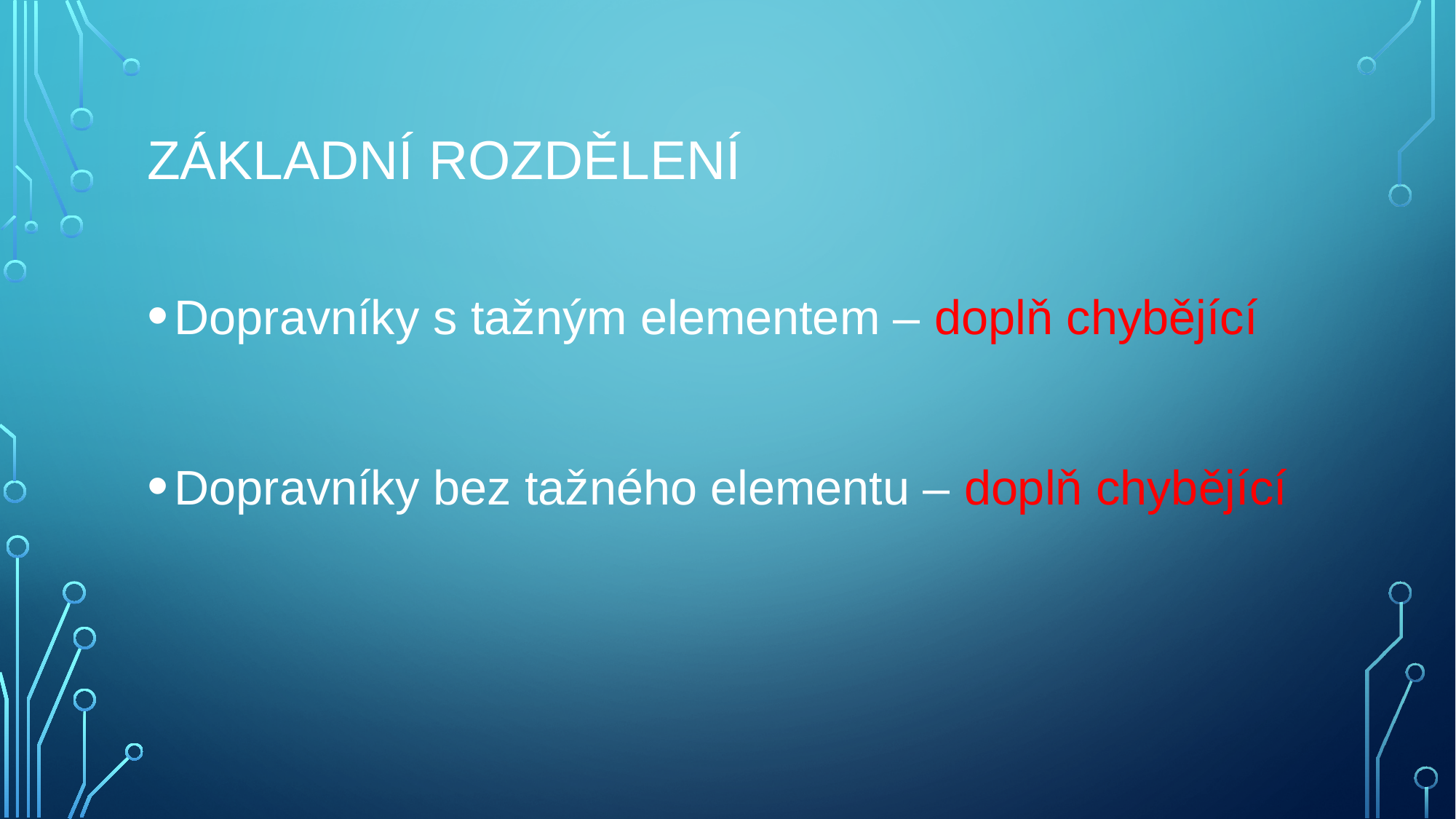

# Základní rozdělení
Dopravníky s tažným elementem – doplň chybějící

Dopravníky bez tažného elementu – doplň chybějící